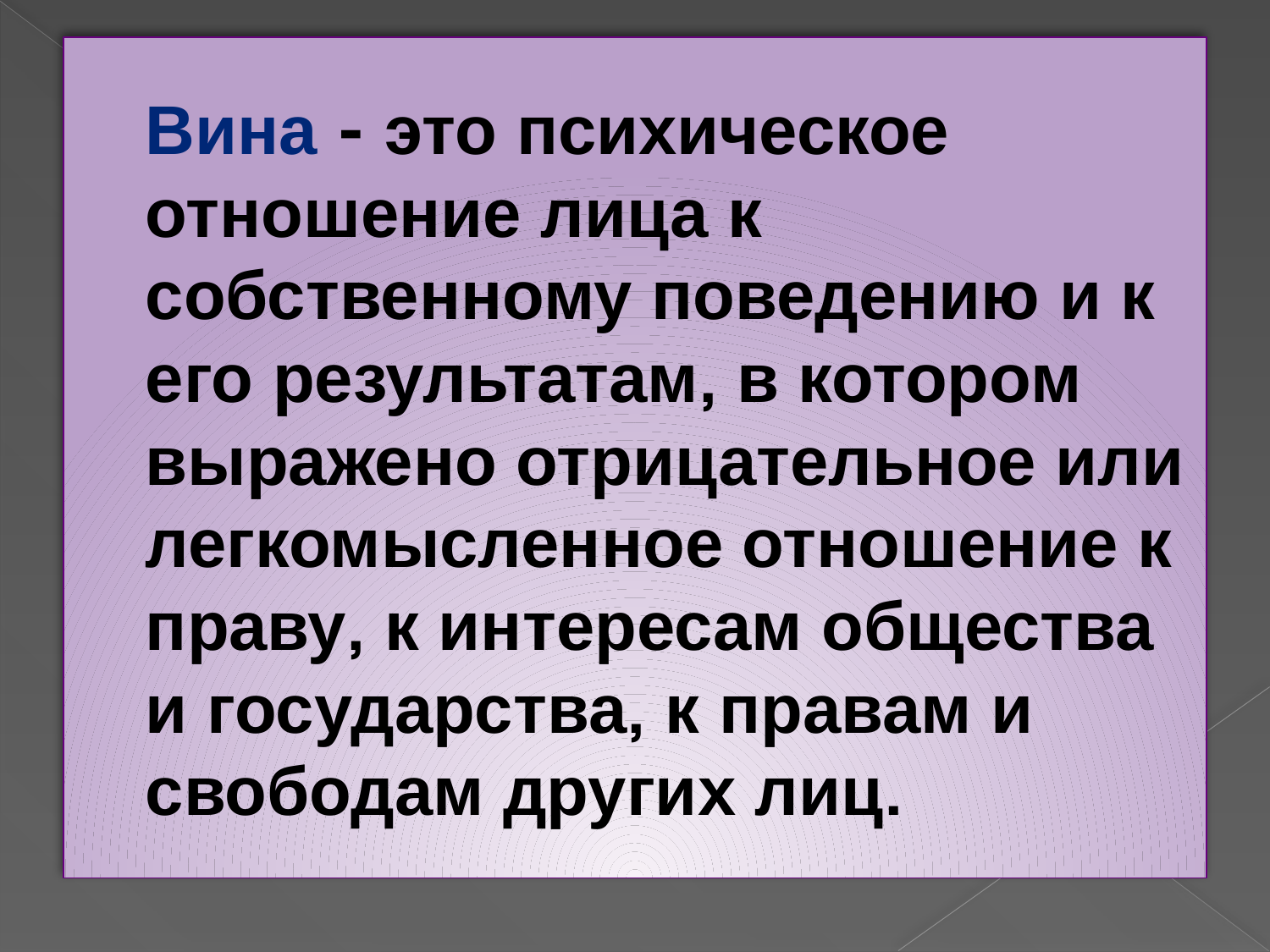

# Вина - это психическое отношение лица к собственному поведению и к его результатам, в котором выражено отрицательное или легкомысленное отношение к праву, к интересам общества и государства, к правам и свободам других лиц.